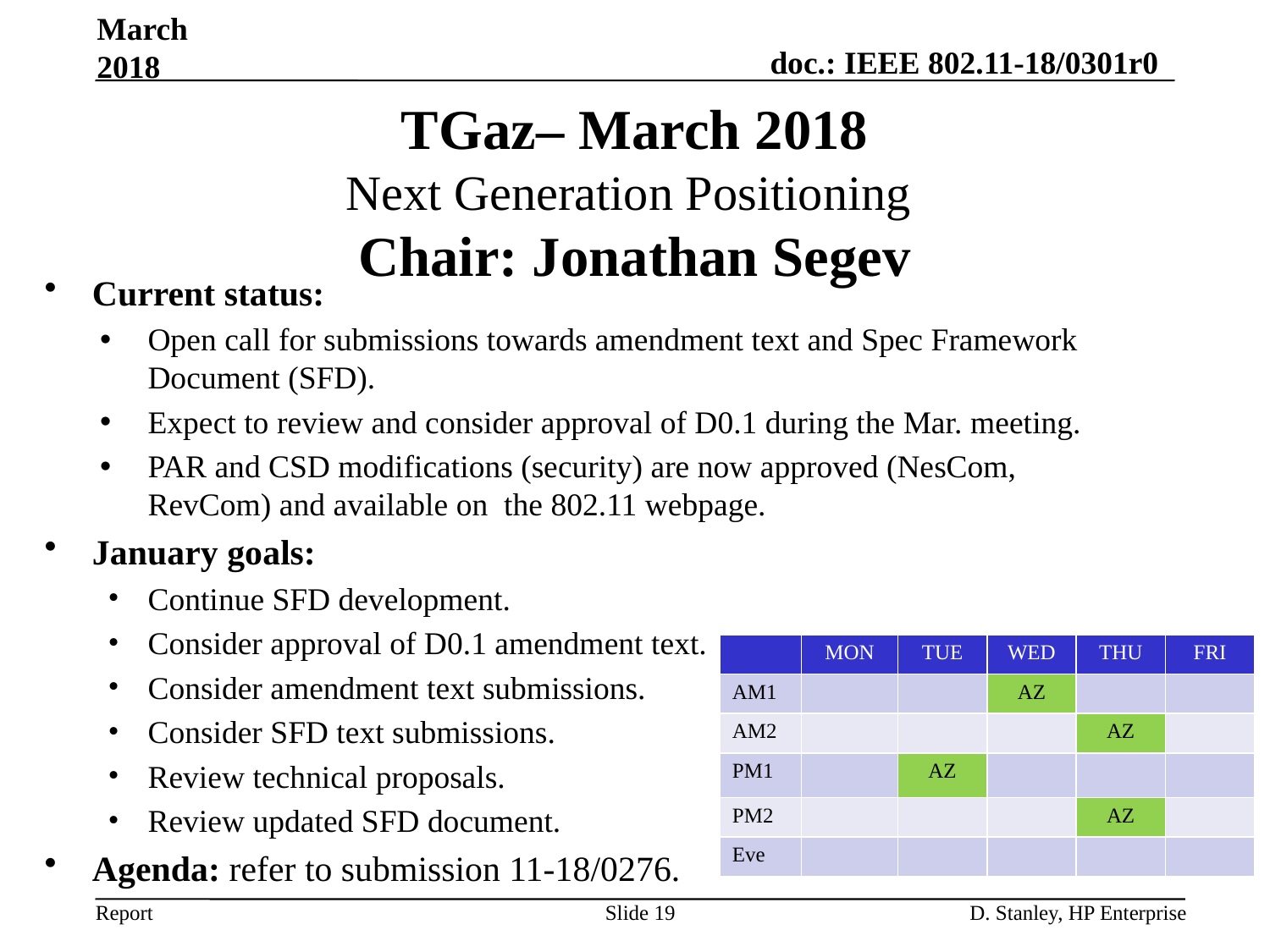

March 2018
# TGaz– March 2018 Next Generation Positioning Chair: Jonathan Segev
Current status:
Open call for submissions towards amendment text and Spec Framework Document (SFD).
Expect to review and consider approval of D0.1 during the Mar. meeting.
PAR and CSD modifications (security) are now approved (NesCom, RevCom) and available on  the 802.11 webpage.
January goals:
Continue SFD development.
Consider approval of D0.1 amendment text.
Consider amendment text submissions.
Consider SFD text submissions.
Review technical proposals.
Review updated SFD document.
Agenda: refer to submission 11-18/0276.

|  | MON | TUE | WED | THU | FRI |
| --- | --- | --- | --- | --- | --- |
| AM1 |  |  | AZ |  |  |
| AM2 |  |  |  | AZ |  |
| PM1 |  | AZ |  |  |  |
| PM2 |  |  |  | AZ |  |
| Eve |  |  |  |  |  |
Slide 19
D. Stanley, HP Enterprise